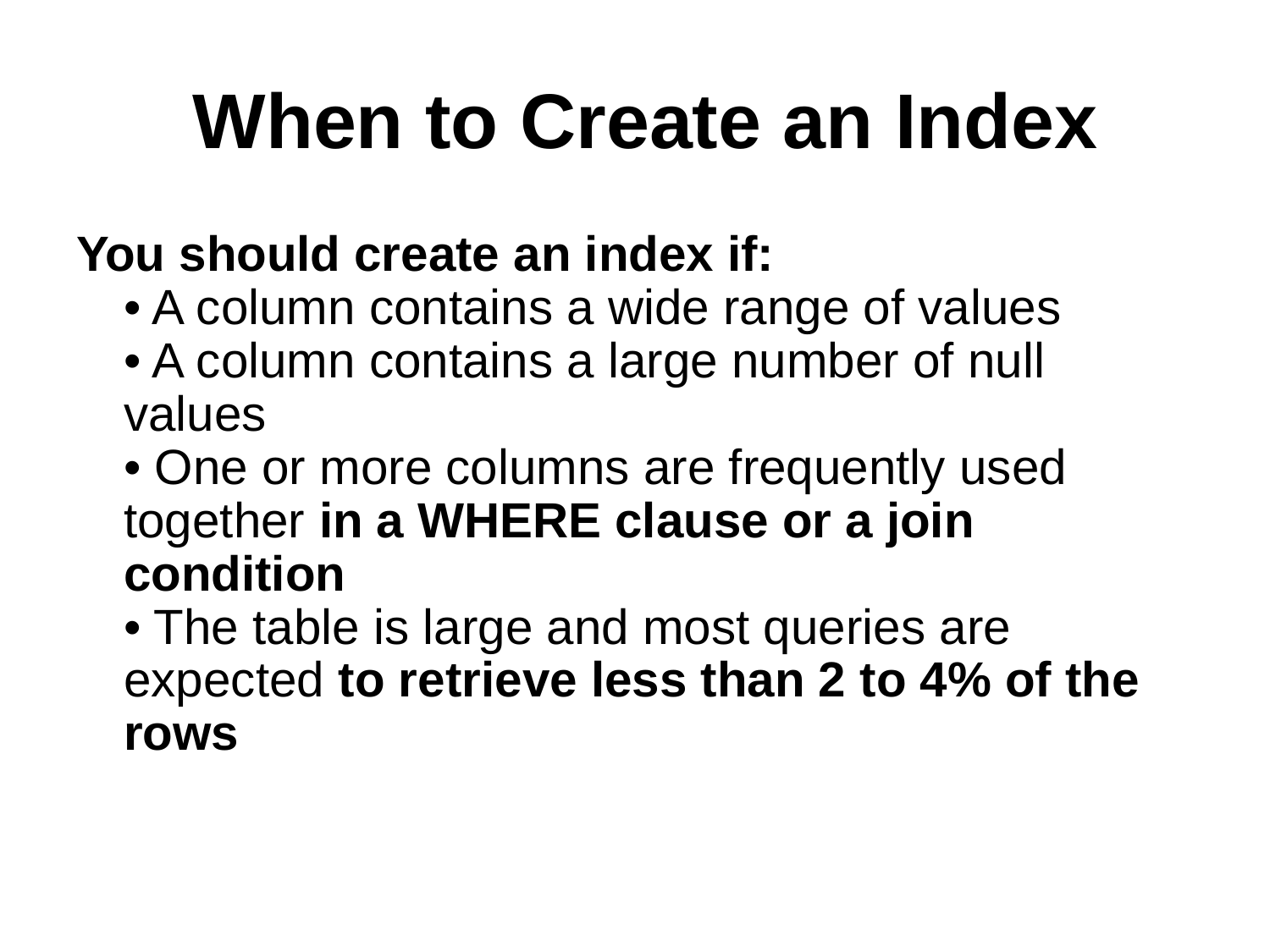

# When to Create an Index
You should create an index if:
• A column contains a wide range of values
• A column contains a large number of null values
• One or more columns are frequently used together in a WHERE clause or a join condition
• The table is large and most queries are expected to retrieve less than 2 to 4% of the rows